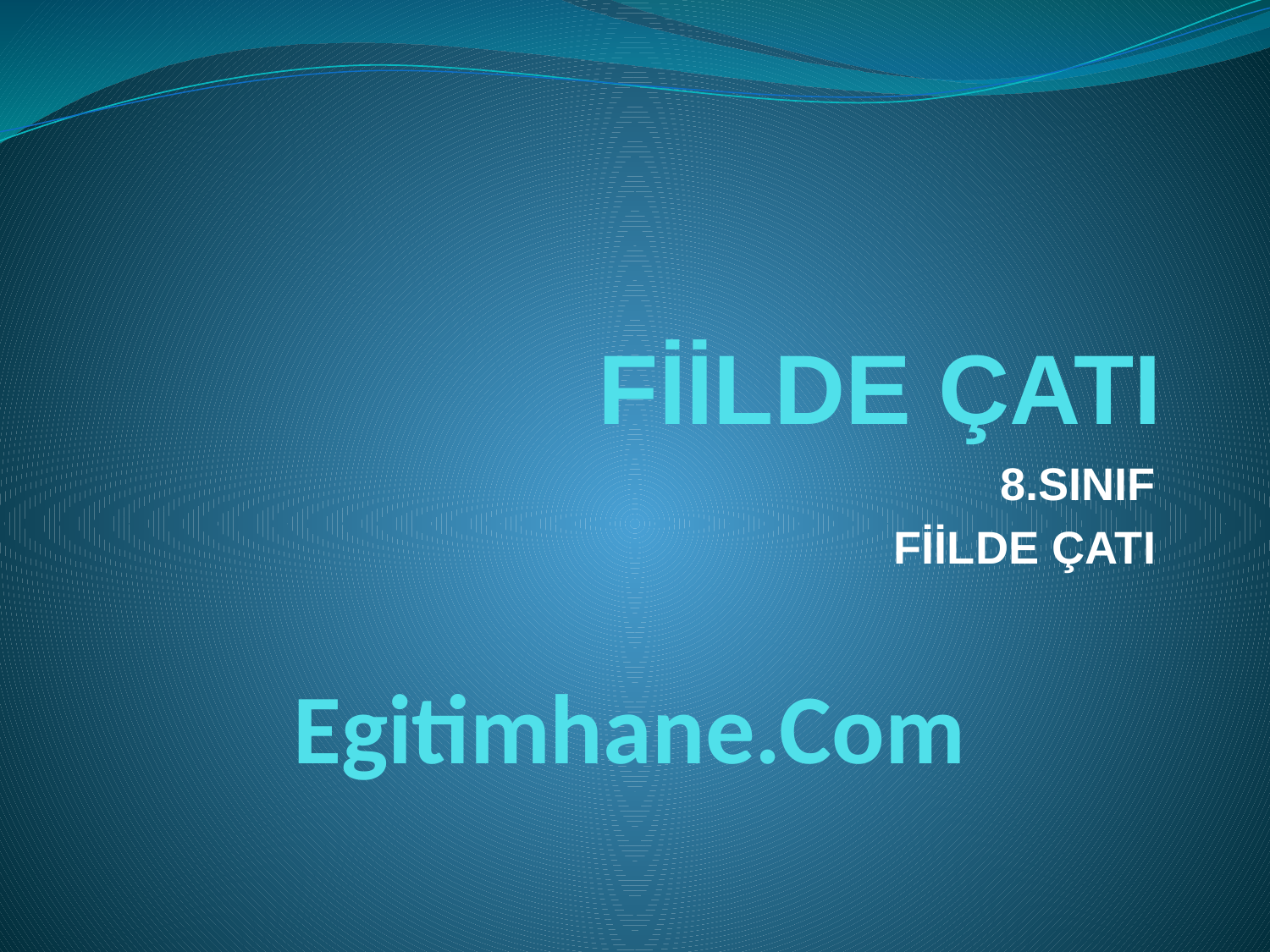

# FİİLDE ÇATI
8.SINIF
FİİLDE ÇATI
Egitimhane.Com